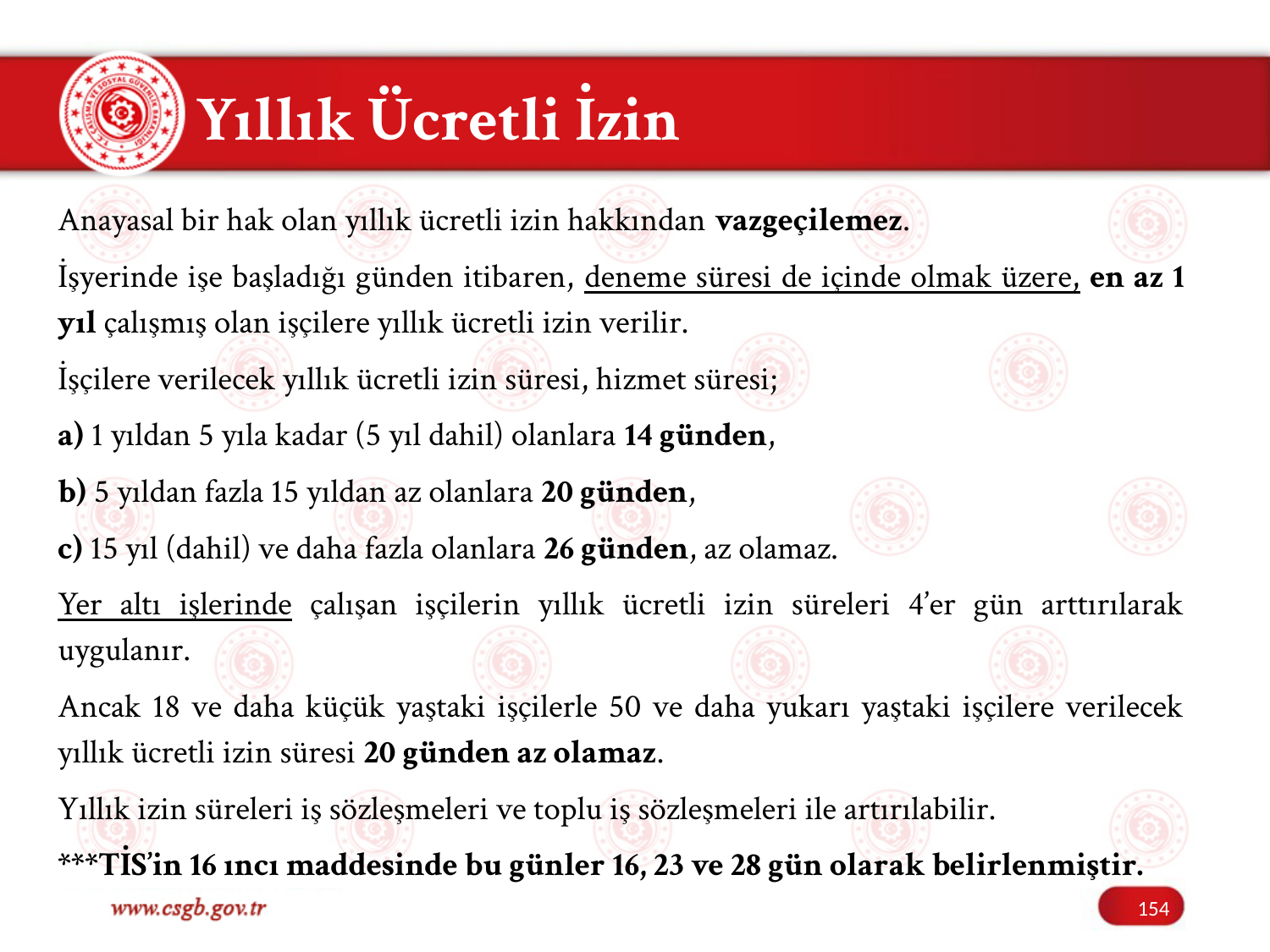

# Yıllık Ücretli İzin
Anayasal bir hak olan yıllık ücretli izin hakkından vazgeçilemez.
İşyerinde işe başladığı günden itibaren, deneme süresi de içinde olmak üzere, en az 1 yıl çalışmış olan işçilere yıllık ücretli izin verilir.
İşçilere verilecek yıllık ücretli izin süresi, hizmet süresi;
a) 1 yıldan 5 yıla kadar (5 yıl dahil) olanlara 14 günden,
b) 5 yıldan fazla 15 yıldan az olanlara 20 günden,
c) 15 yıl (dahil) ve daha fazla olanlara 26 günden, az olamaz.
Yer altı işlerinde çalışan işçilerin yıllık ücretli izin süreleri 4’er gün arttırılarak uygulanır.
Ancak 18 ve daha küçük yaştaki işçilerle 50 ve daha yukarı yaştaki işçilere verilecek yıllık ücretli izin süresi 20 günden az olamaz.
Yıllık izin süreleri iş sözleşmeleri ve toplu iş sözleşmeleri ile artırılabilir.
***TİS’in 16 ıncı maddesinde bu günler 16, 23 ve 28 gün olarak belirlenmiştir.

154